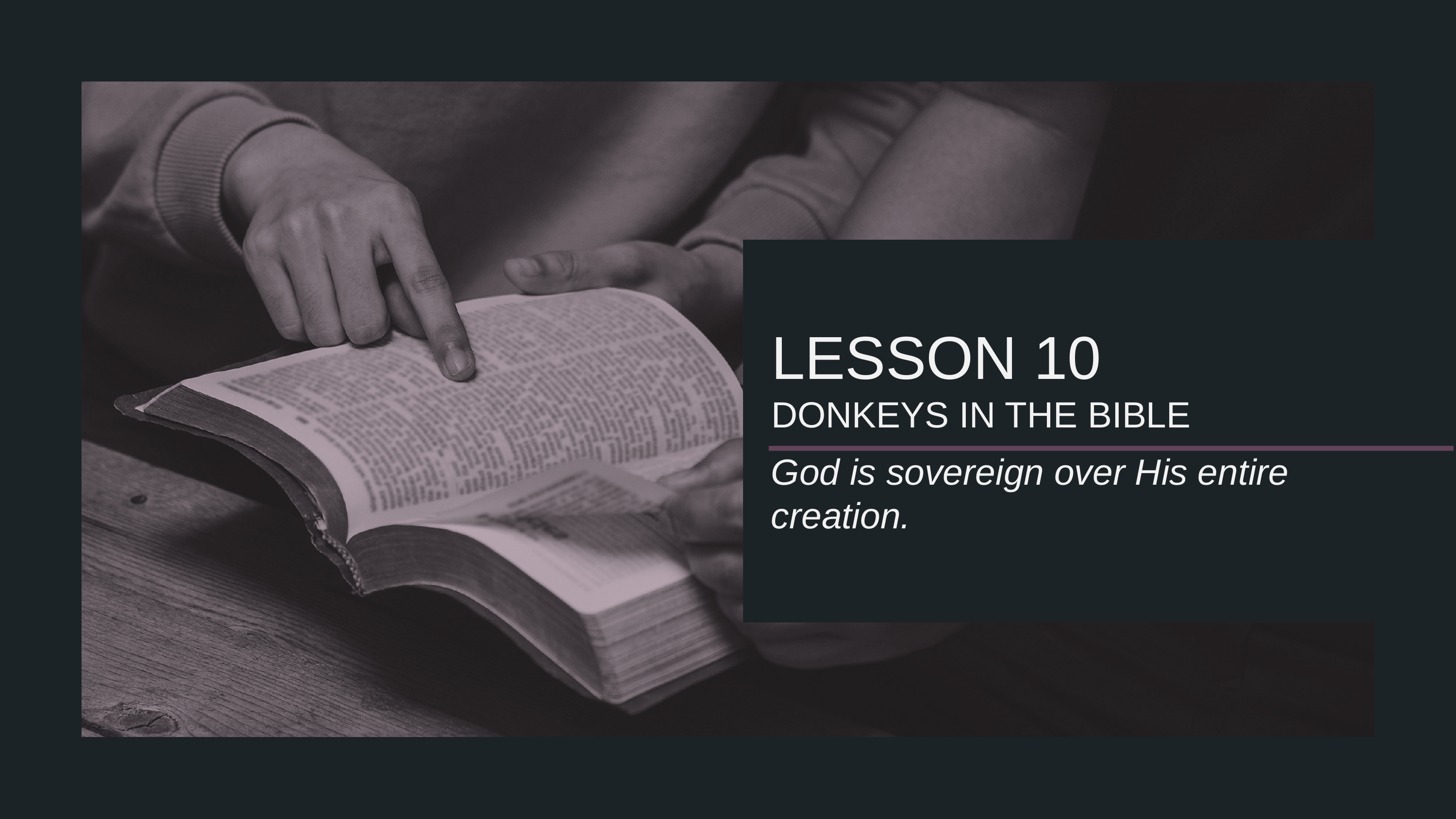

LESSON 10
DONKEYS IN THE BIBLE
God is sovereign over His entire creation.